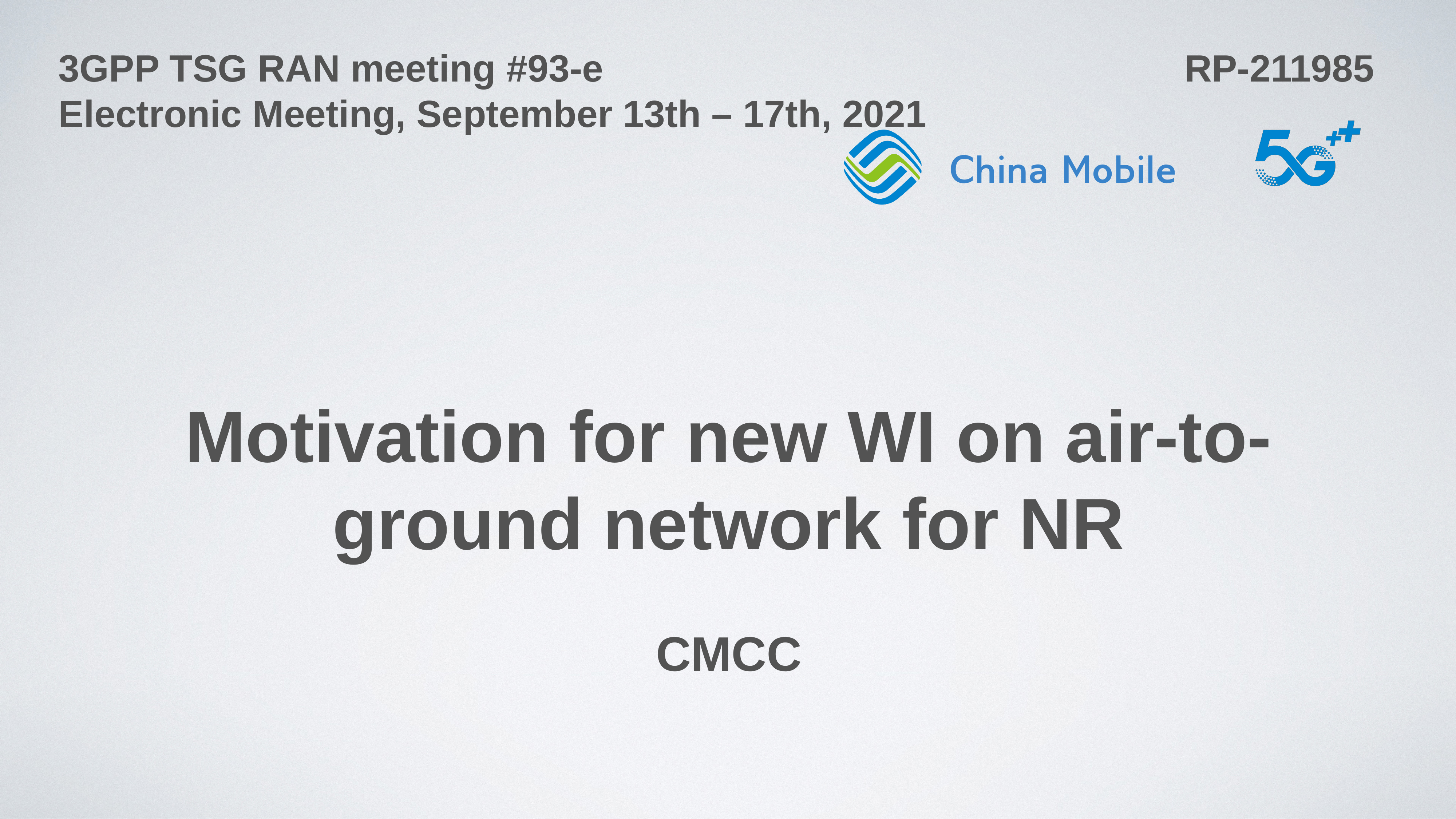

3GPP TSG RAN meeting #93-e							                        RP-211985
Electronic Meeting, September 13th – 17th, 2021

Motivation for new WI on air-to-ground network for NR

CMCC